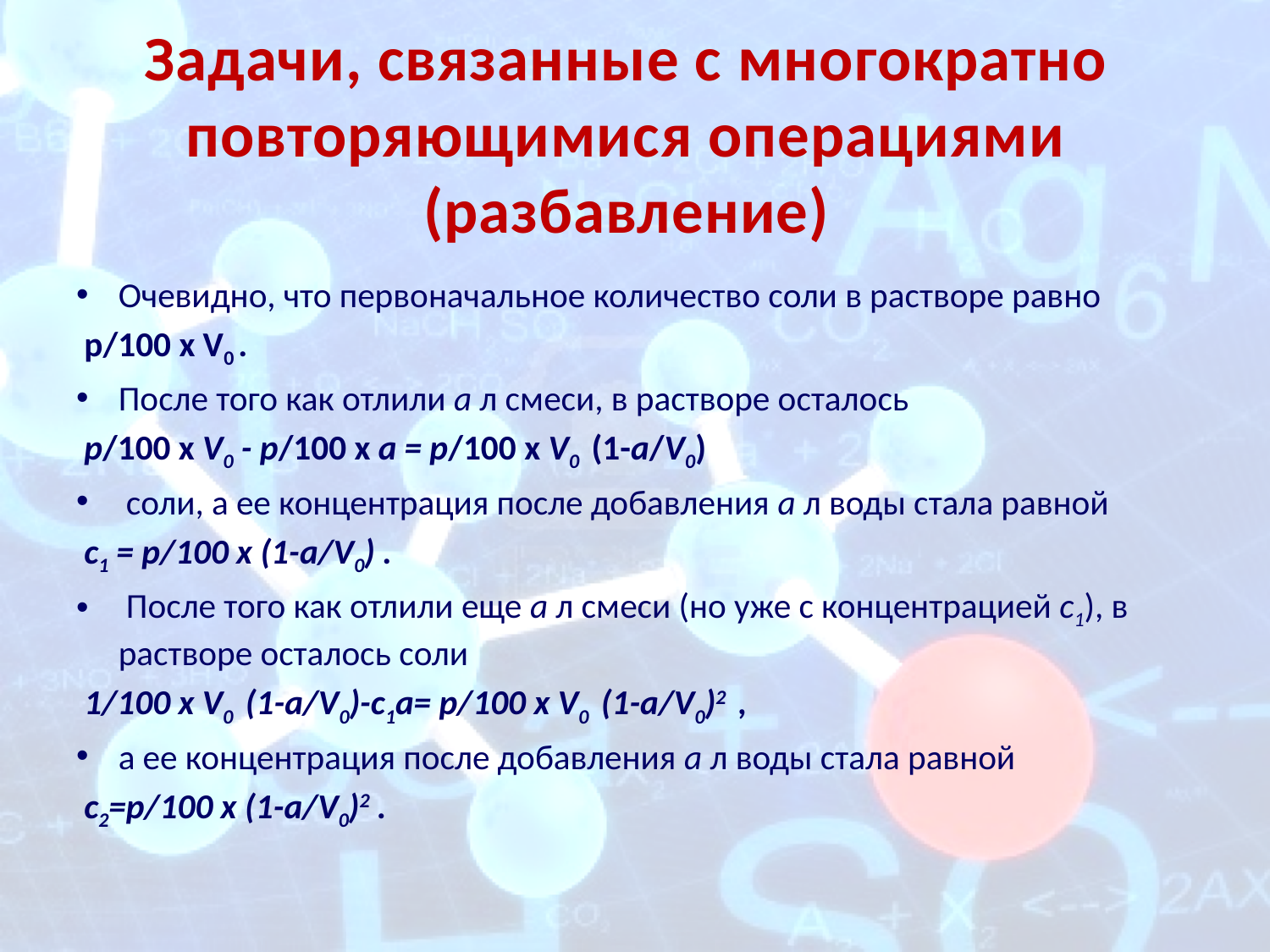

# Задачи, связанные с многократно повторяющимися операциями (разбавление)
Очевидно, что первоначальное количество соли в растворе равно
 p/100 x V0 .
После того как отлили а л смеси, в растворе осталось
 p/100 x V0 - p/100 x a = p/100 x V0  (1-a/V0)
 соли, а ее концентрация после добавления а л воды стала равной
 c1 = p/100 х (1-a/V0) .
 После того как отлили еще а л смеси (но уже с кон­центрацией c1), в растворе осталось соли
 1/100 х V0  (1-a/V0)-c1a= p/100 х V0  (1-a/V0)2  ,
а ее концентрация после добавления а л воды стала равной
 c2=p/100 х (1-a/V0)2 .